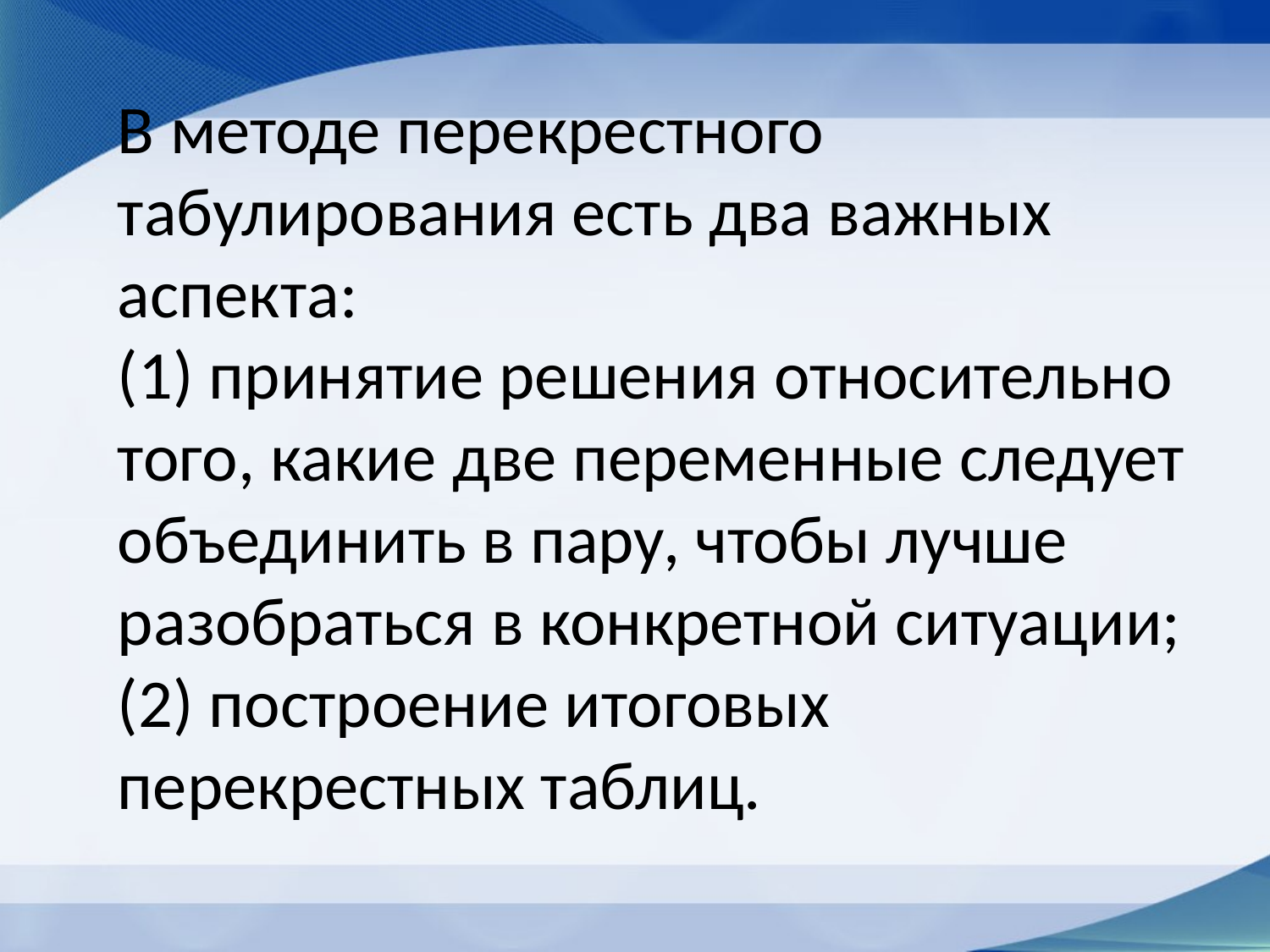

# В методе перекрестного табулирования есть два важных аспекта: (1) принятие решения относительно того, какие две переменные следует объединить в пару, чтобы лучше разобраться в конкретной ситуации; (2) построение итоговых перекрестных таблиц.